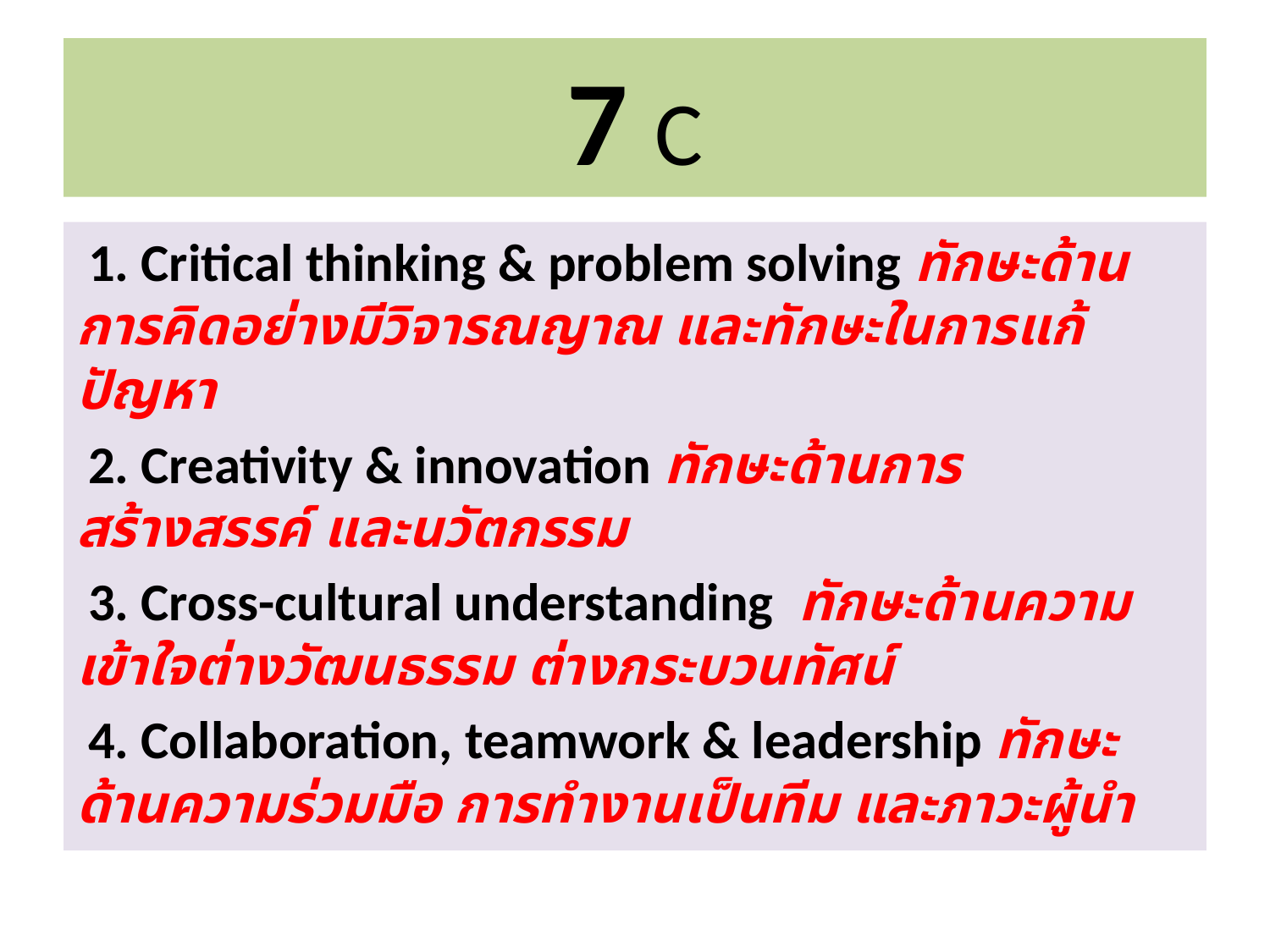

# 7 C
 1. Critical thinking & problem solving ทักษะด้านการคิดอย่างมีวิจารณญาณ และทักษะในการแก้ปัญหา
 2. Creativity & innovation ทักษะด้านการสร้างสรรค์ และนวัตกรรม
 3. Cross-cultural understanding  ทักษะด้านความเข้าใจต่างวัฒนธรรม ต่างกระบวนทัศน์
 4. Collaboration, teamwork & leadership ทักษะด้านความร่วมมือ การทำงานเป็นทีม และภาวะผู้นำ